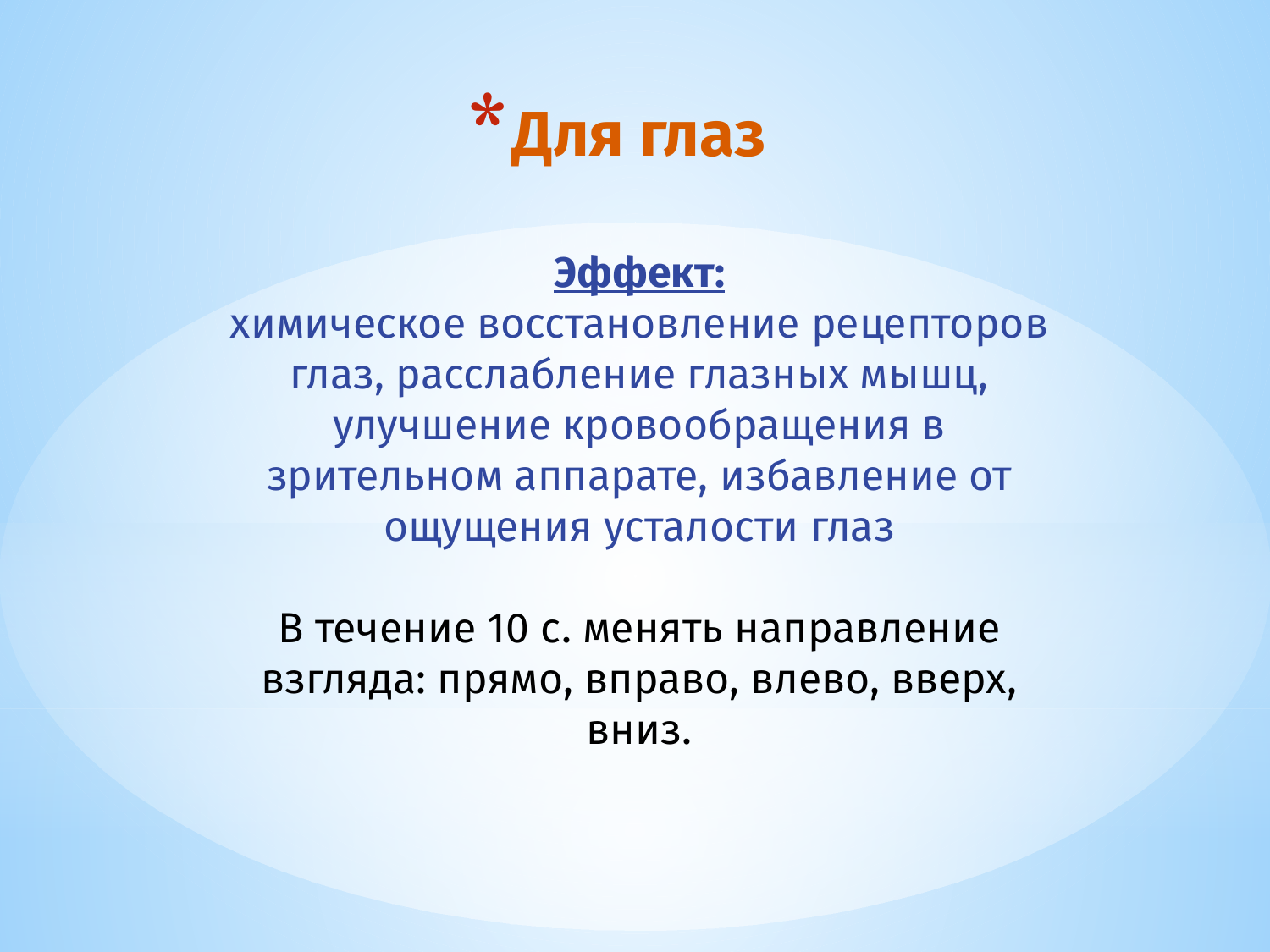

Для глаз
Эффект:
химическое восстановление рецепторов глаз, расслабление глазных мышц, улучшение кровообращения в зрительном аппарате, избавление от ощущения усталости глаз
В течение 10 с. менять направление взгляда: прямо, вправо, влево, вверх, вниз.